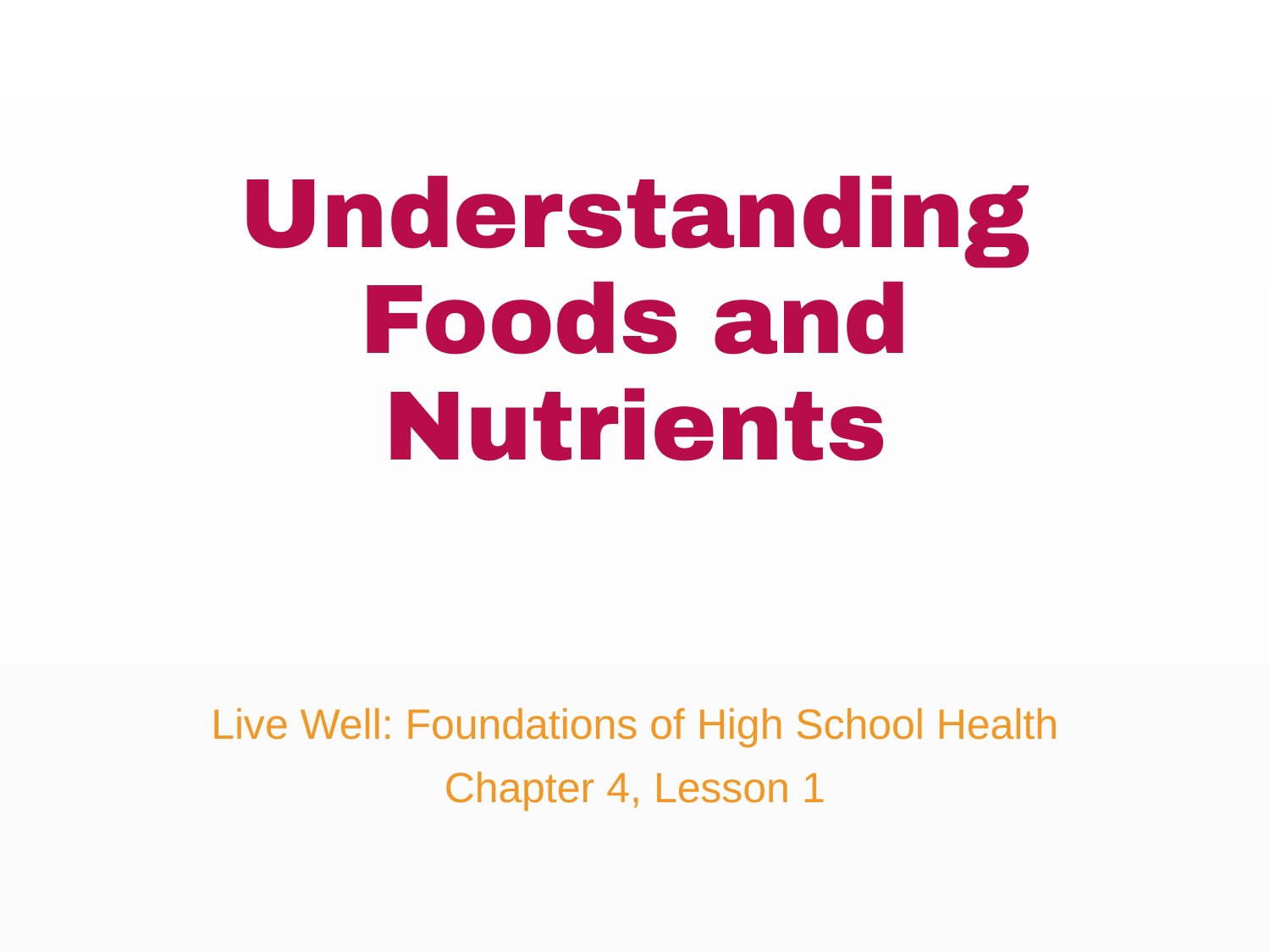

# Understanding Foods and Nutrients
Live Well: Foundations of High School Health
Chapter 4, Lesson 1